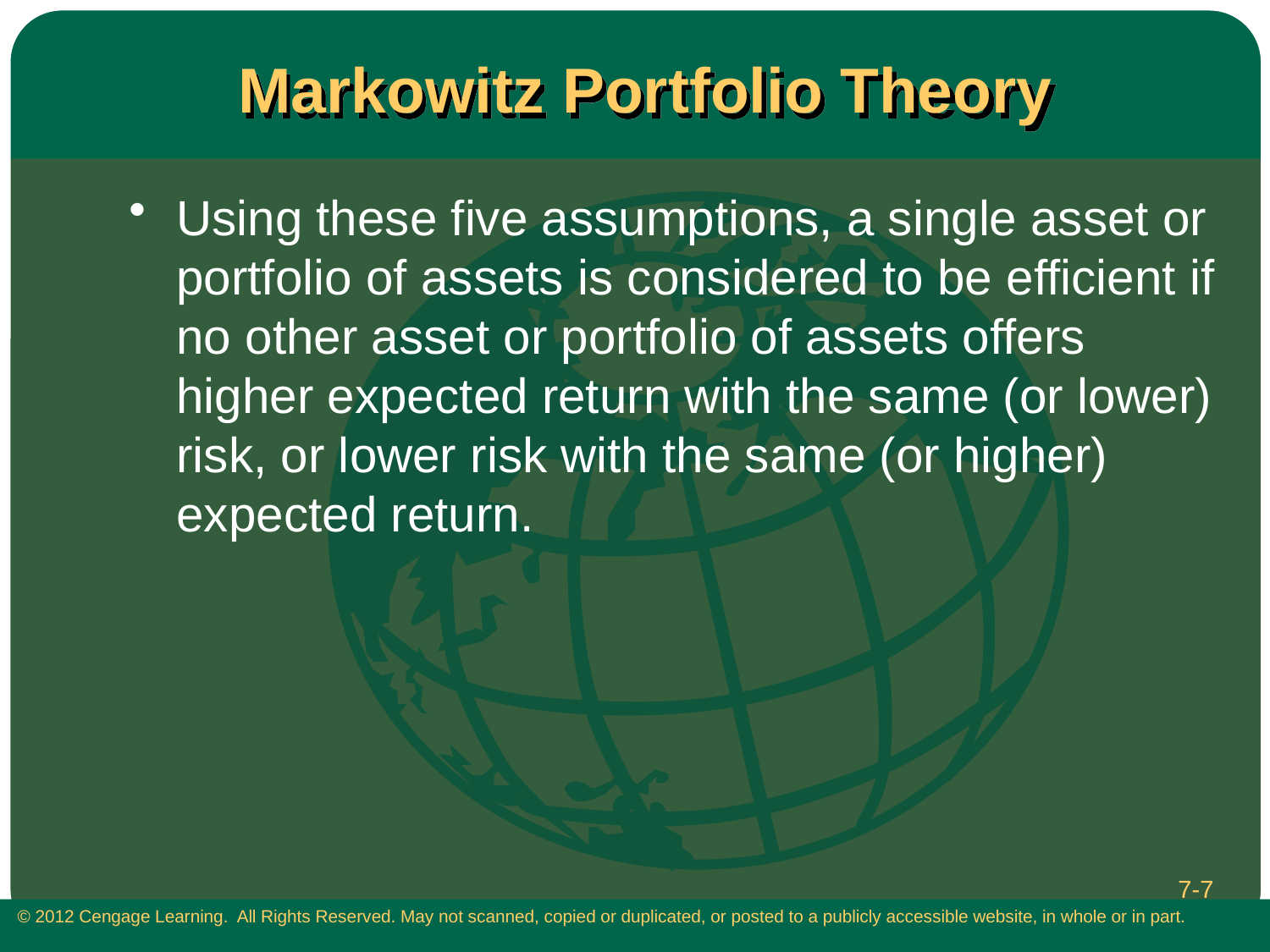

# Markowitz Portfolio Theory
Using these five assumptions, a single asset or portfolio of assets is considered to be efficient if no other asset or portfolio of assets offers higher expected return with the same (or lower) risk, or lower risk with the same (or higher) expected return.
7-7
 © 2012 Cengage Learning.  All Rights Reserved. May not scanned, copied or duplicated, or posted to a publicly accessible website, in whole or in part.